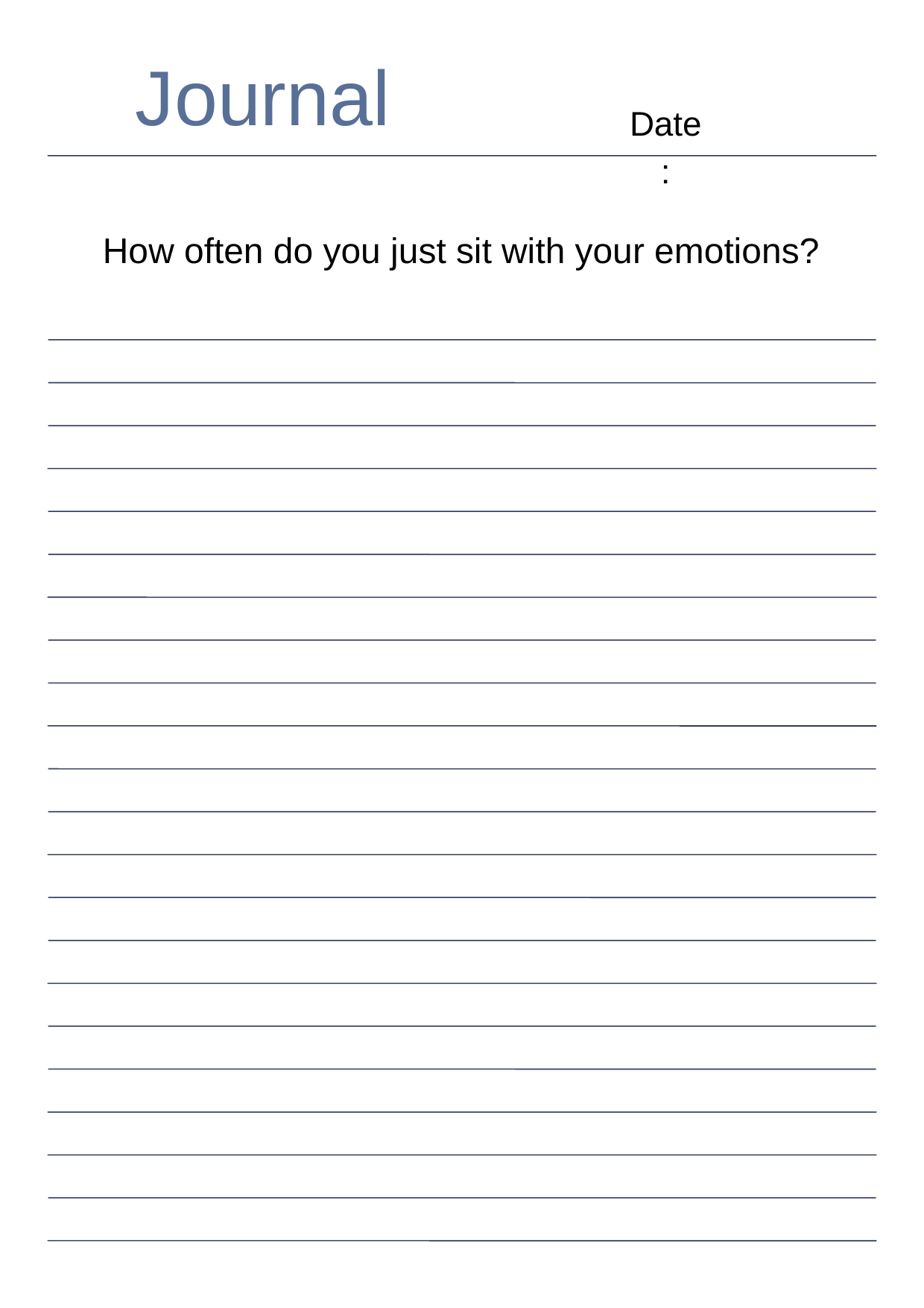

Journal
Date:

How often do you just sit with your emotions?